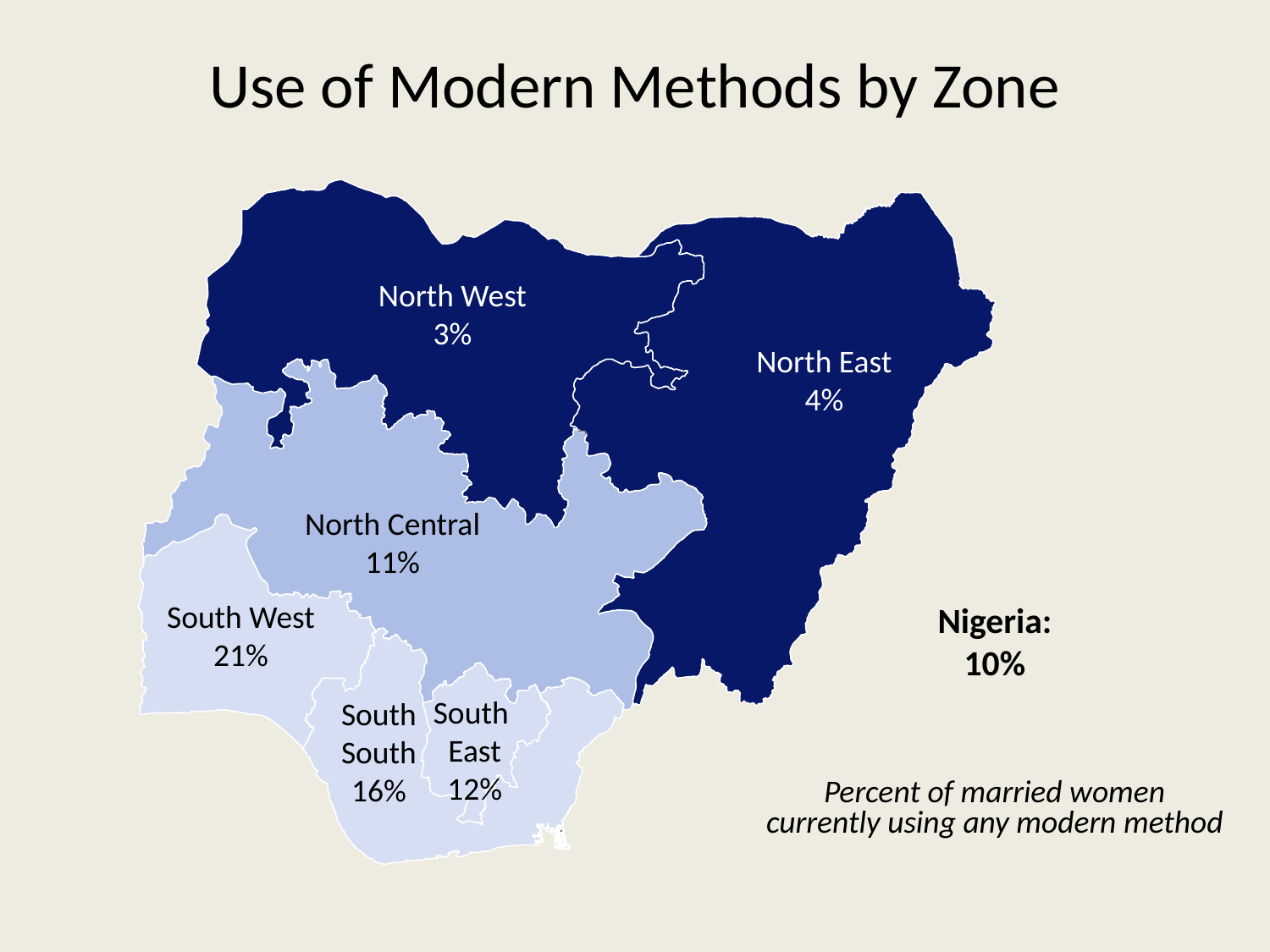

# Use of Modern Methods by Zone

North West
3%
North East
4%
North Central
11%
South West
21%
South
East
12%
South
South
16%
Nigeria:
10%
Percent of married women currently using any modern method